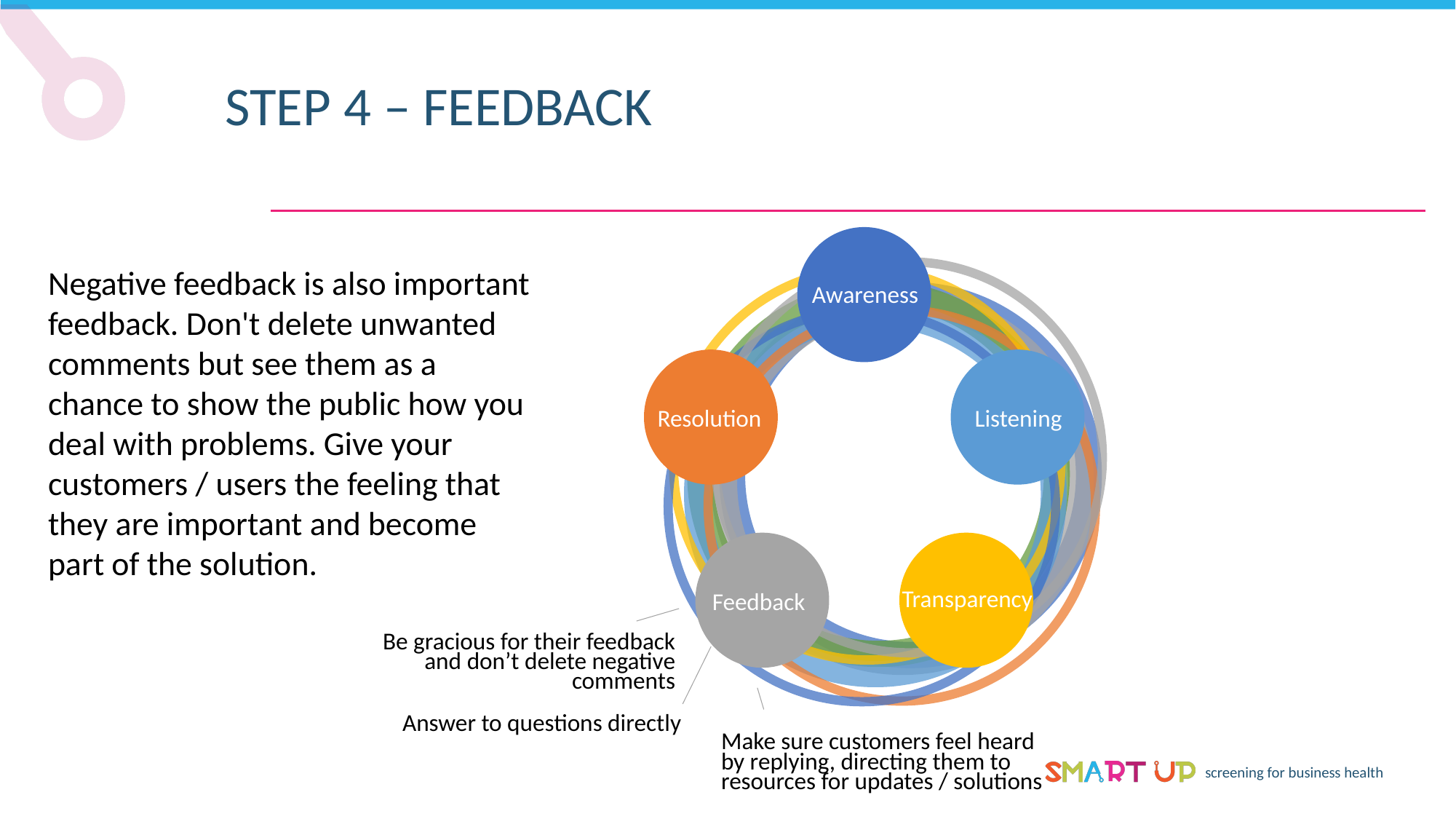

STEP 4 – FEEDBACK

Negative feedback is also important feedback. Don't delete unwanted comments but see them as a chance to show the public how you deal with problems. Give your customers / users the feeling that they are important and become part of the solution.

Awareness

Resolution
Listening

Transparency
Feedback
Be gracious for their feedback and don’t delete negative comments
Answer to questions directly
Make sure customers feel heard by replying, directing them to resources for updates / solutions